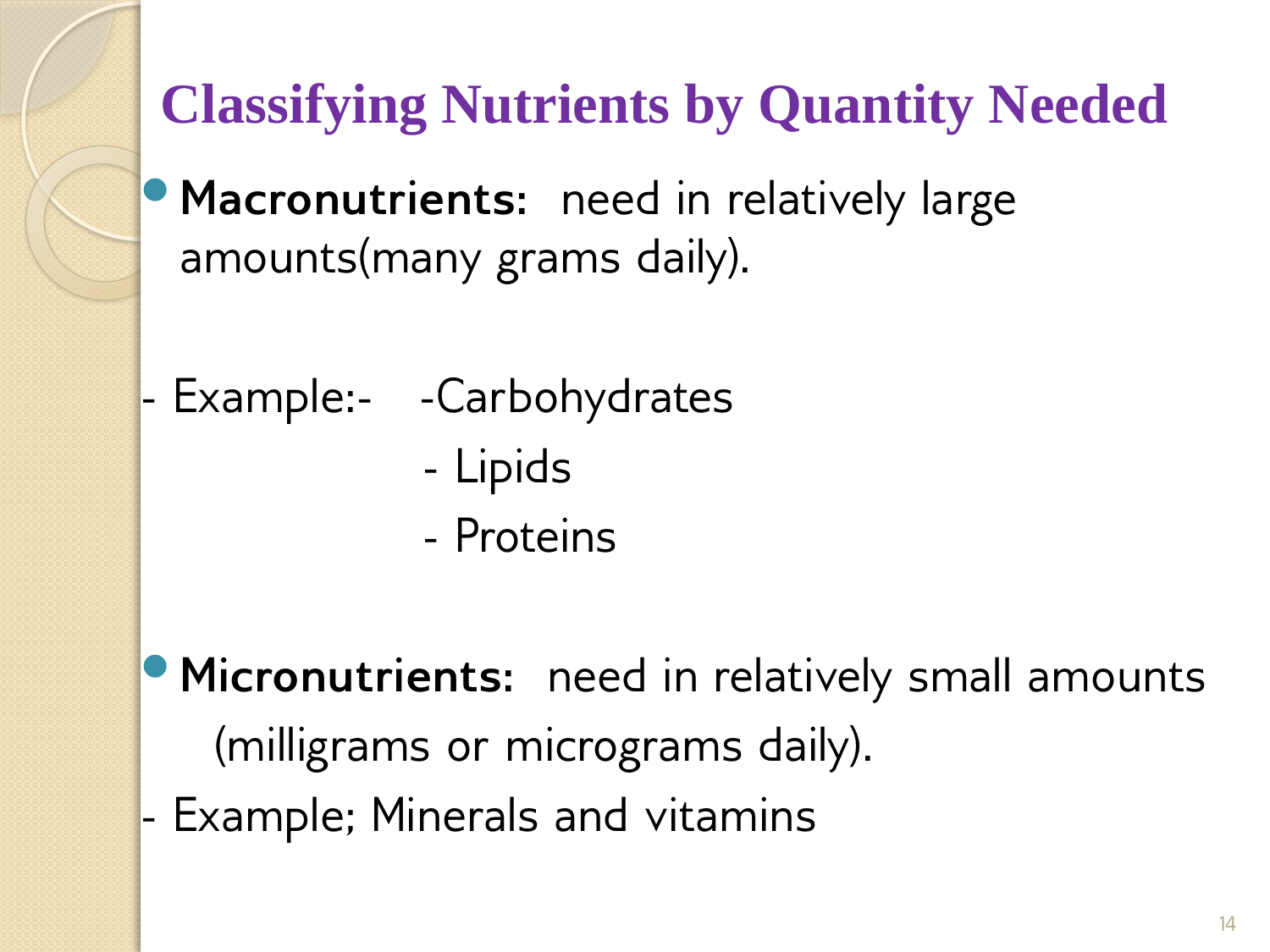

# Classifying Nutrients by Quantity Needed
Macronutrients:  need in relatively large amounts(many grams daily).

- Example:-   -Carbohydrates
                   - Lipids
                   - Proteins

Micronutrients:  need in relatively small amounts
     (milligrams or micrograms daily).
- Example; Minerals and vitamins
14